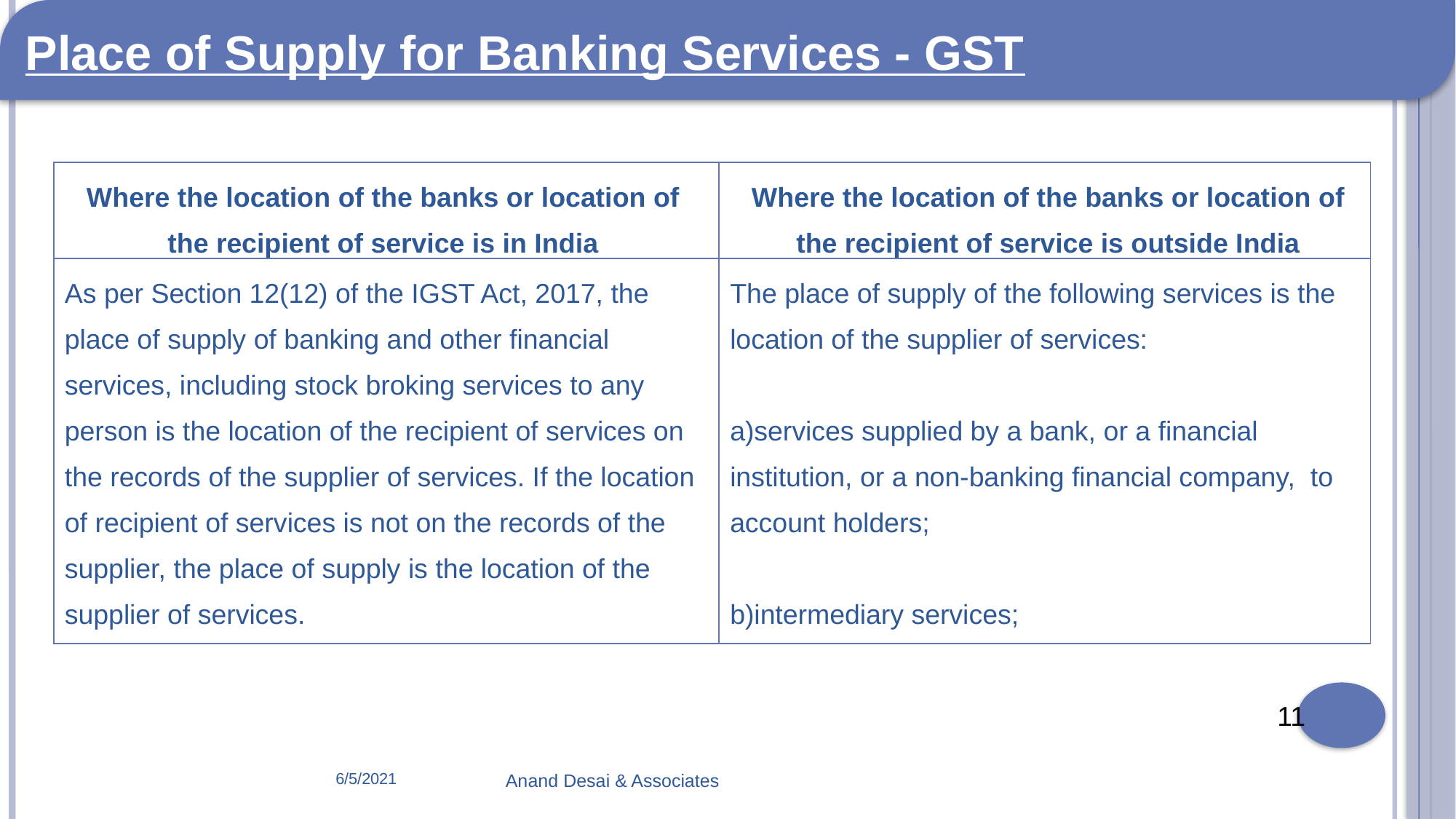

Place of Supply for Banking Services - GST
| Where the location of the banks or location of the recipient of service is in India | Where the location of the banks or location of the recipient of service is outside India |
| --- | --- |
| As per Section 12(12) of the IGST Act, 2017, the place of supply of banking and other financial services, including stock broking services to any person is the location of the recipient of services on the records of the supplier of services. If the location of recipient of services is not on the records of the supplier, the place of supply is the location of the supplier of services. | The place of supply of the following services is the location of the supplier of services: services supplied by a bank, or a financial institution, or a non-banking financial company, to account holders; intermediary services; |
11
6/5/2021
Anand Desai & Associates